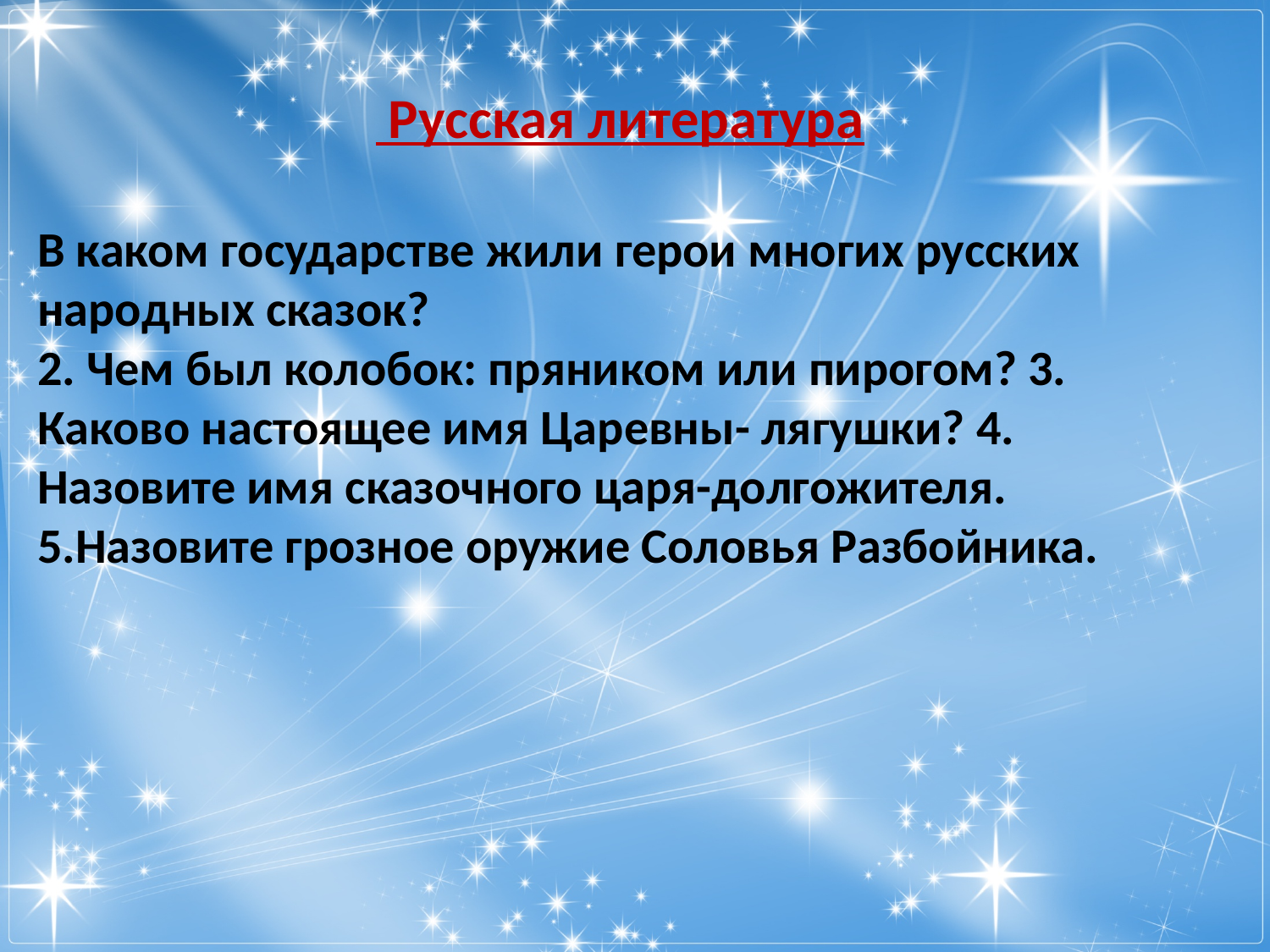

Русская литература

В каком государстве жили герои многих русских народных сказок?
2. Чем был колобок: пряником или пирогом? 3. Каково настоящее имя Царевны- лягушки? 4. Назовите имя сказочного царя-долгожителя.
5.Назовите грозное оружие Соловья Разбойника.